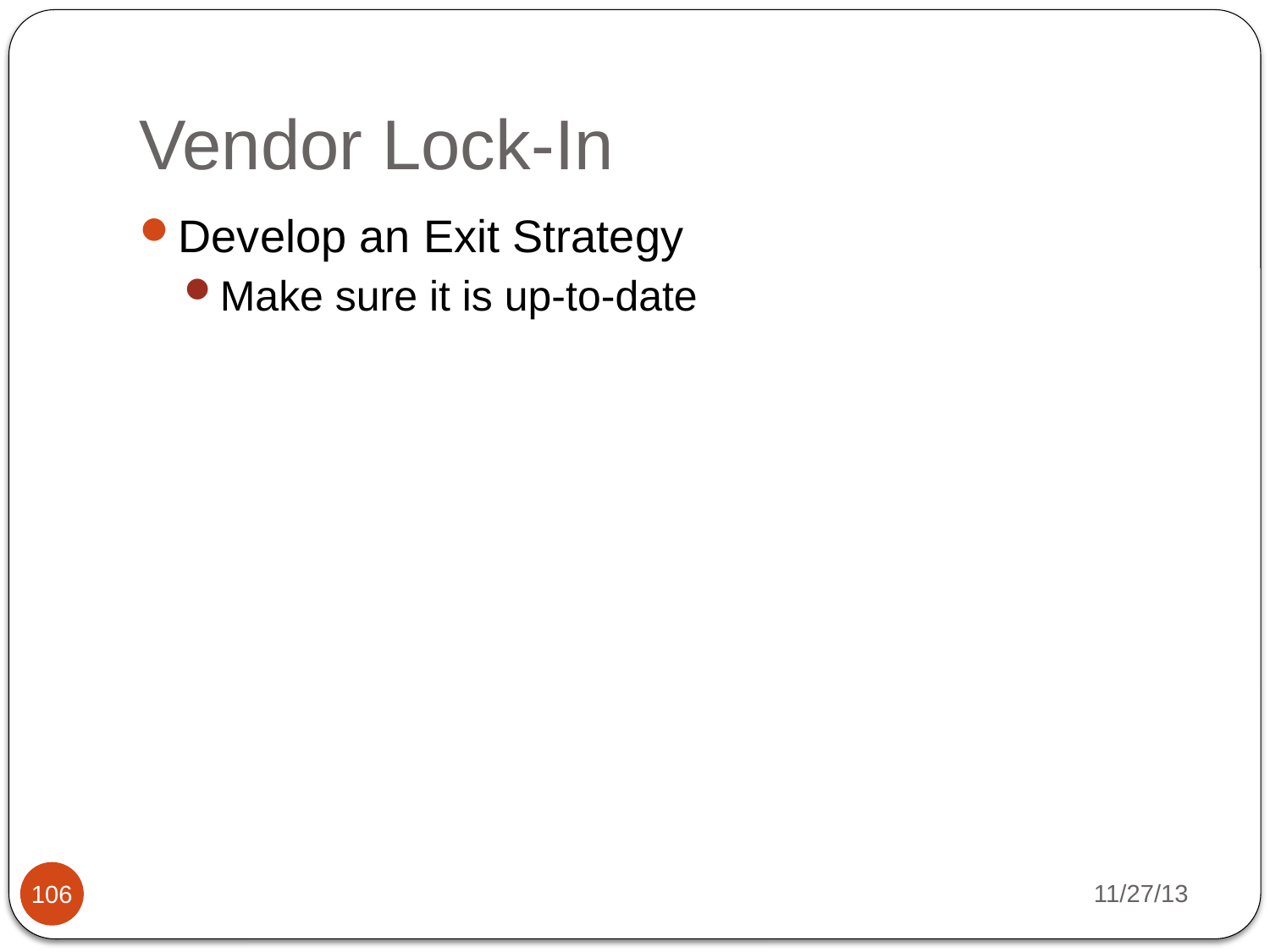

# Vendor Lock-In
Develop an Exit Strategy
Make sure it is up-to-date
11/27/13
106